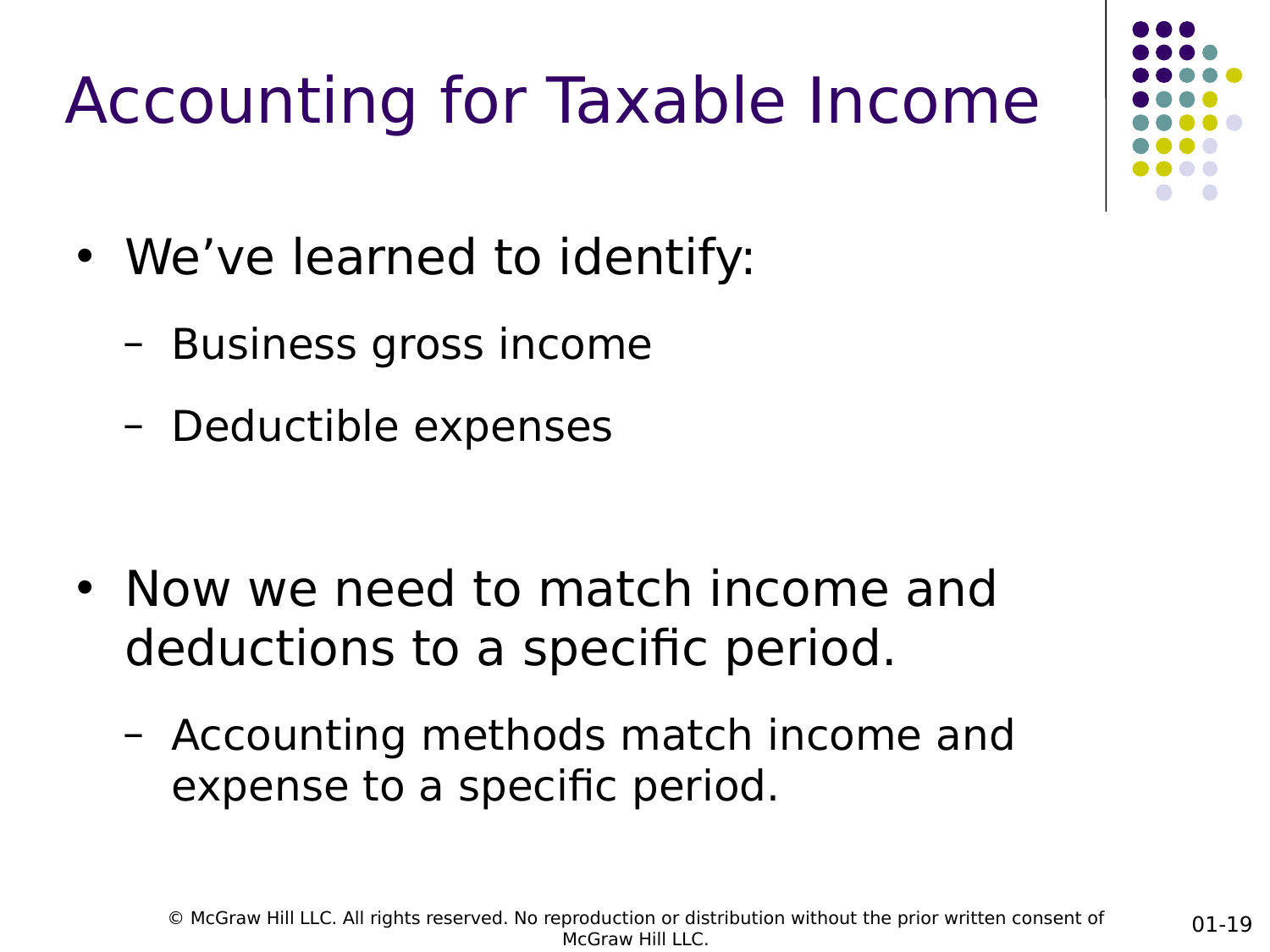

# Accounting for Taxable Income
We’ve learned to identify:
Business gross income
Deductible expenses

Now we need to match income and deductions to a specific period.
Accounting methods match income and expense to a specific period.
01-19